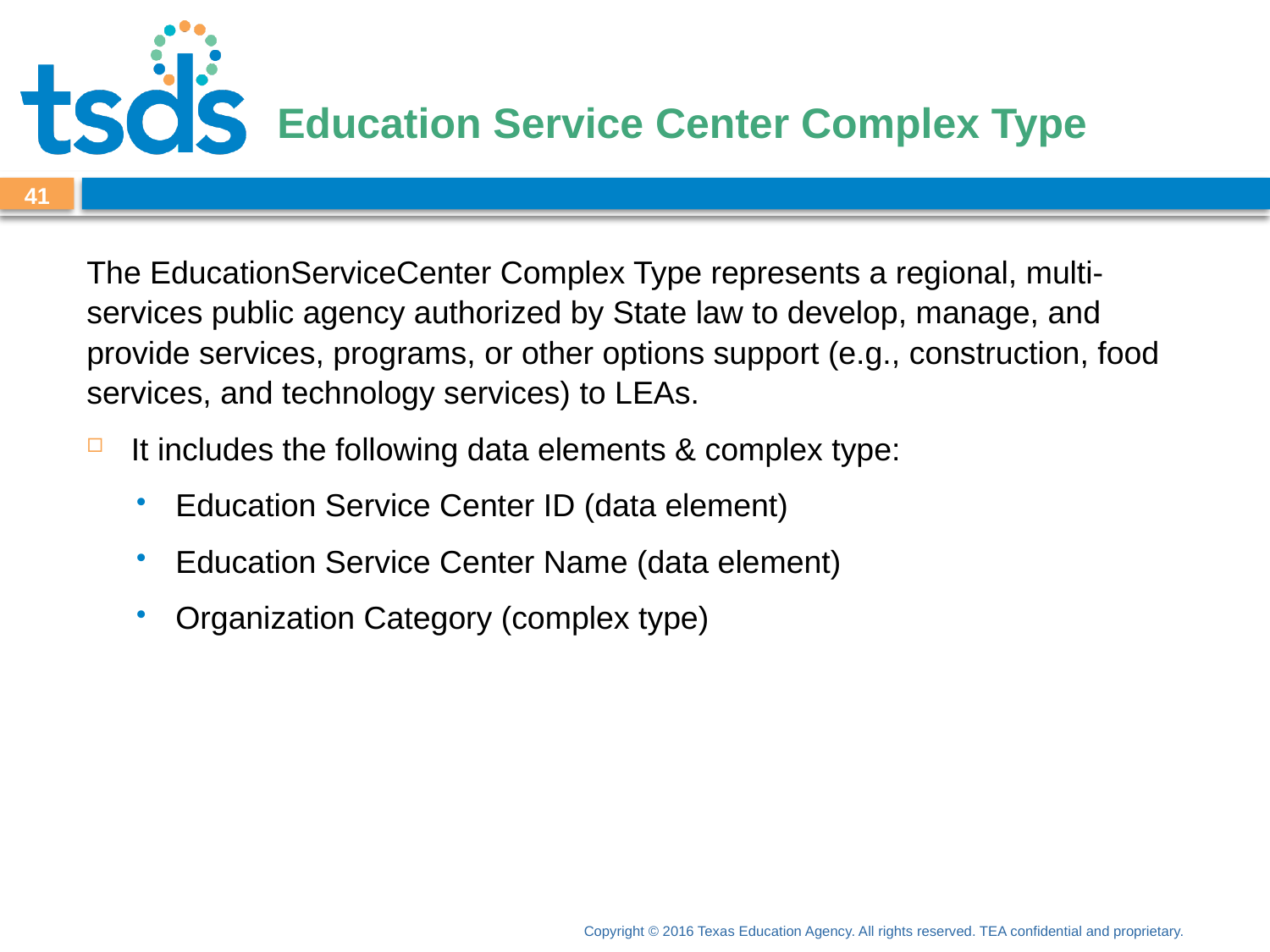

# Education Service Center Complex Type
41
The EducationServiceCenter Complex Type represents a regional, multi-services public agency authorized by State law to develop, manage, and provide services, programs, or other options support (e.g., construction, food services, and technology services) to LEAs.
It includes the following data elements & complex type:
Education Service Center ID (data element)
Education Service Center Name (data element)
Organization Category (complex type)